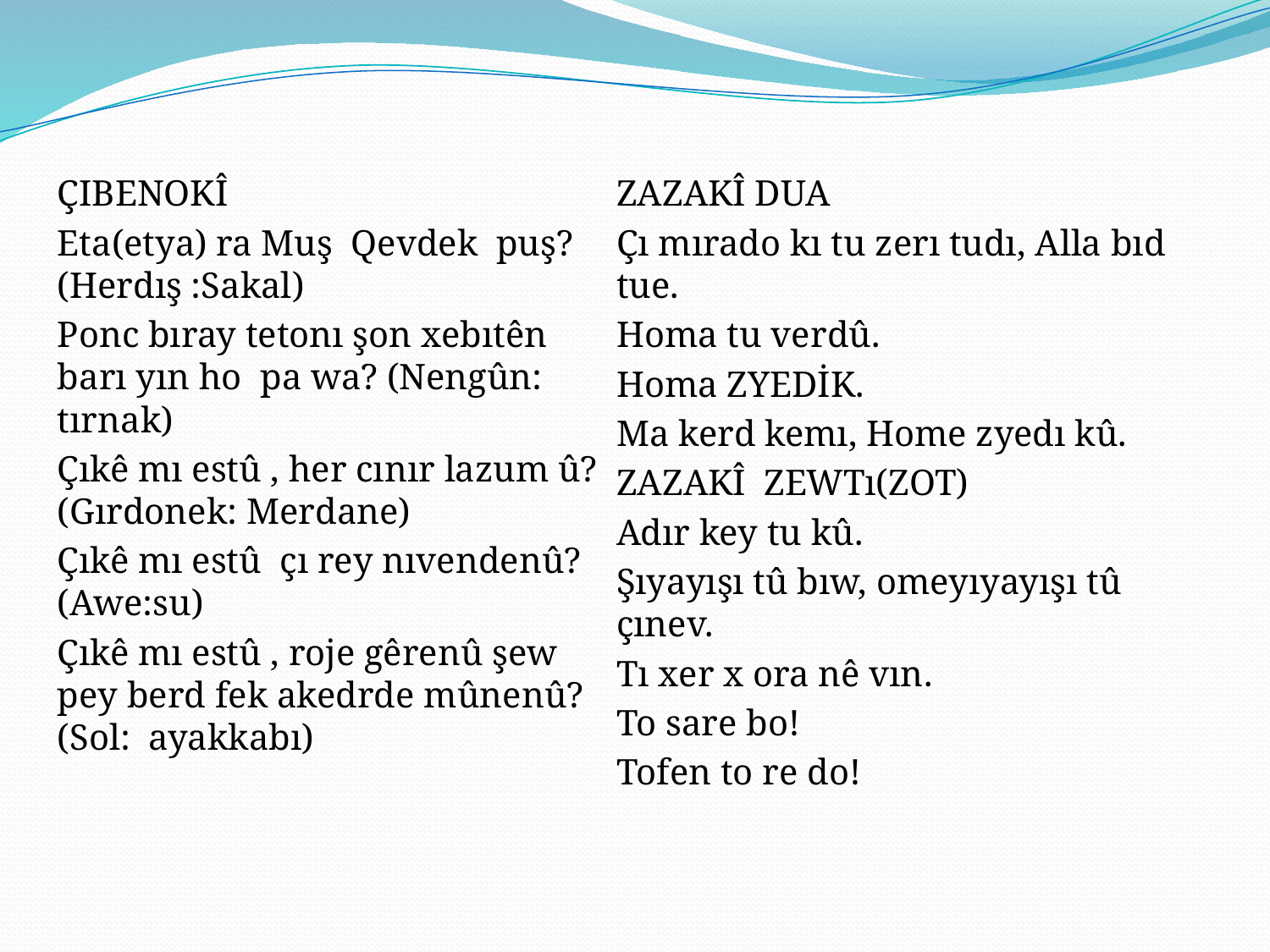

ÇIBENOKÎ
Eta(etya) ra Muş  Qevdek  puş?   (Herdış :Sakal)
Ponc bıray tetonı şon xebıtên  barı yın ho  pa wa? (Nengûn: tırnak)
Çıkê mı estû , her cınır lazum û? (Gırdonek: Merdane)
Çıkê mı estû  çı rey nıvendenû? (Awe:su)
Çıkê mı estû , roje gêrenû şew pey berd fek akedrde mûnenû? (Sol:  ayakkabı)

ZAZAKÎ DUA
Çı mırado kı tu zerı tudı, Alla bıd tue.
Homa tu verdû.
Homa ZYEDİK.
Ma kerd kemı, Home zyedı kû.
ZAZAKÎ  ZEWTı(ZOT)
Adır key tu kû.
Şıyayışı tû bıw, omeyıyayışı tû çınev.
Tı xer x ora nê vın.
To sare bo!
Tofen to re do!